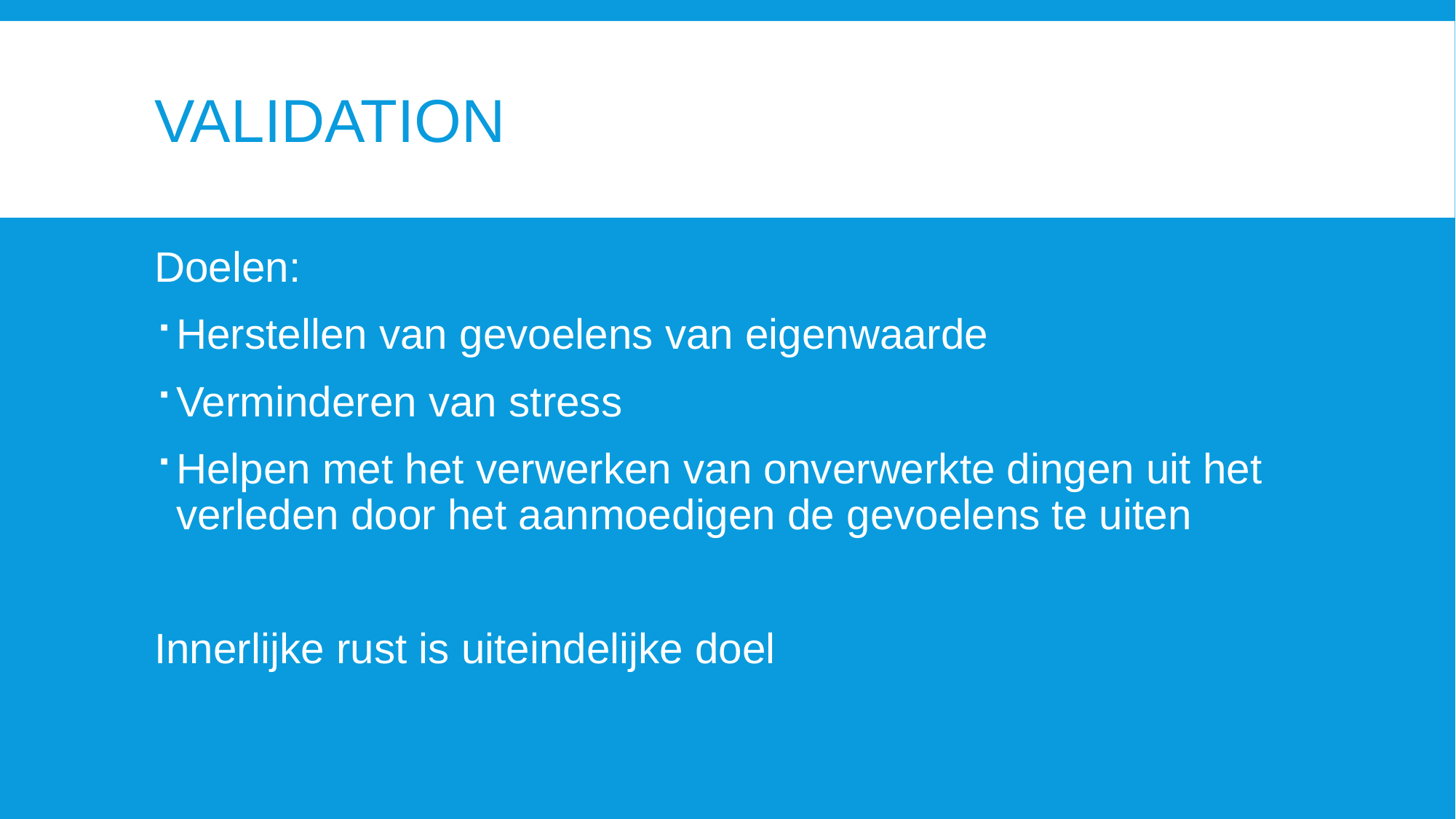

# Validation
Doelen:
Herstellen van gevoelens van eigenwaarde
Verminderen van stress
Helpen met het verwerken van onverwerkte dingen uit het verleden door het aanmoedigen de gevoelens te uiten

Innerlijke rust is uiteindelijke doel